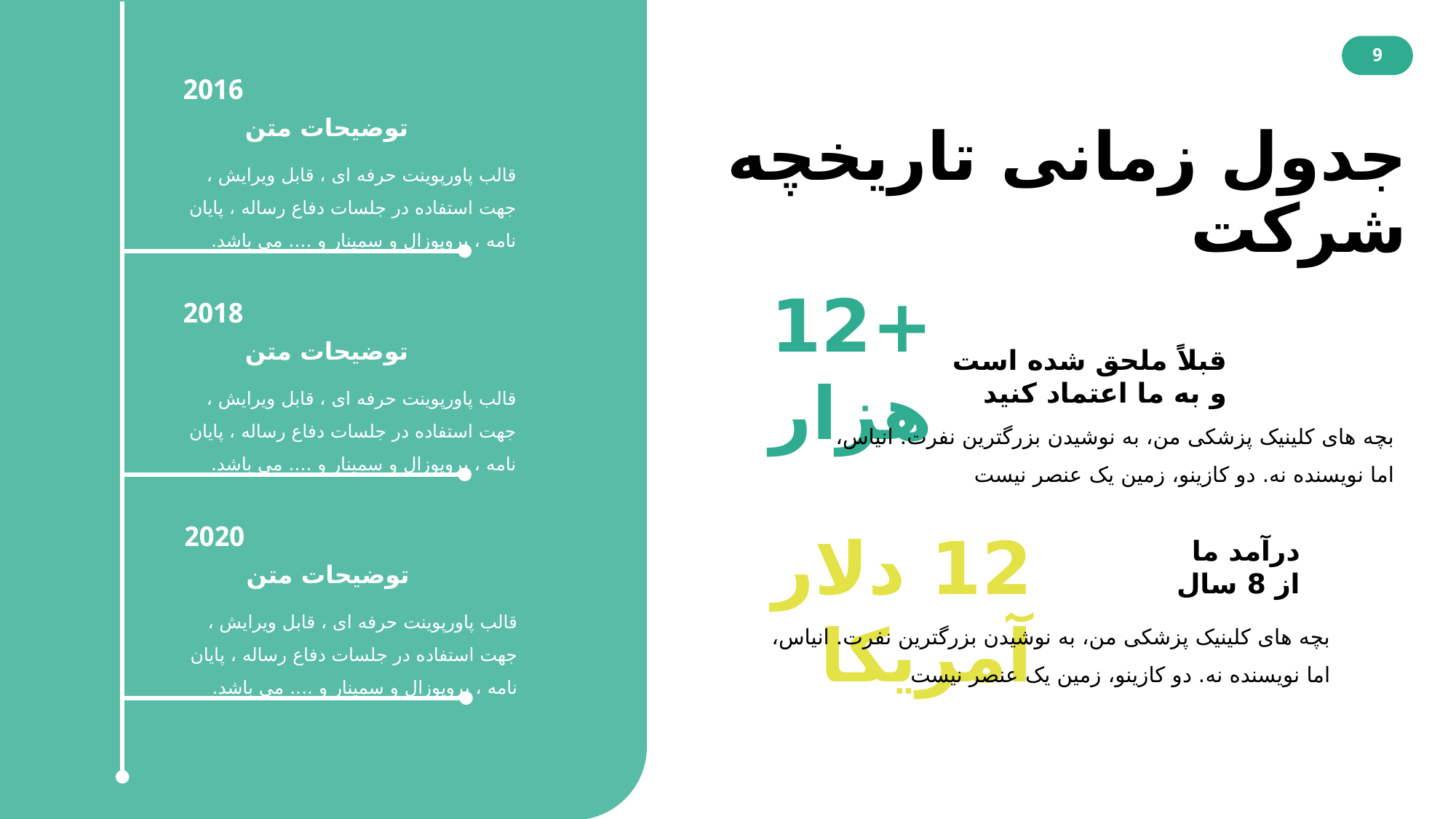

9
2016
# جدول زمانی تاریخچه شرکت

توضیحات متن
قالب پاورپوينت حرفه ای ، قابل ویرایش ، جهت استفاده در جلسات دفاع رساله ، پایان نامه ، پروپوزال و سمینار و .... می باشد.
+12 هزار
2018
توضیحات متن
قبلاً ملحق شده است
و به ما اعتماد کنید
قالب پاورپوينت حرفه ای ، قابل ویرایش ، جهت استفاده در جلسات دفاع رساله ، پایان نامه ، پروپوزال و سمینار و .... می باشد.
بچه های کلینیک پزشکی من، به نوشیدن بزرگترین نفرت. انیاس، اما نویسنده نه. دو کازینو، زمین یک عنصر نیست
2020
12 دلار آمریکا
درآمد ما
از 8 سال
توضیحات متن
قالب پاورپوينت حرفه ای ، قابل ویرایش ، جهت استفاده در جلسات دفاع رساله ، پایان نامه ، پروپوزال و سمینار و .... می باشد.
بچه های کلینیک پزشکی من، به نوشیدن بزرگترین نفرت. انیاس، اما نویسنده نه. دو کازینو، زمین یک عنصر نیست